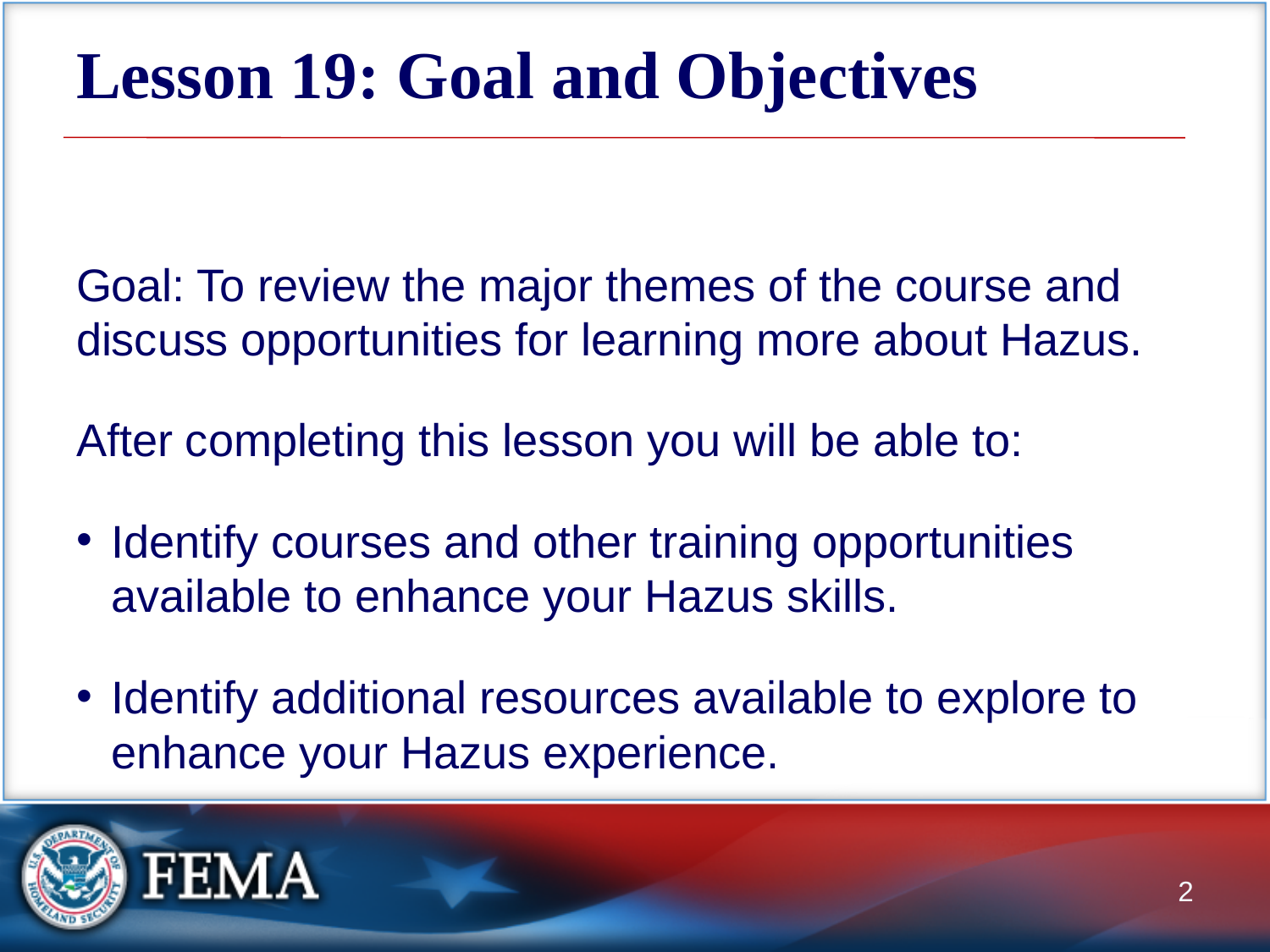

# Lesson 19: Goal and Objectives

Goal: To review the major themes of the course and discuss opportunities for learning more about Hazus.
After completing this lesson you will be able to:
Identify courses and other training opportunities available to enhance your Hazus skills.
Identify additional resources available to explore to enhance your Hazus experience.
2